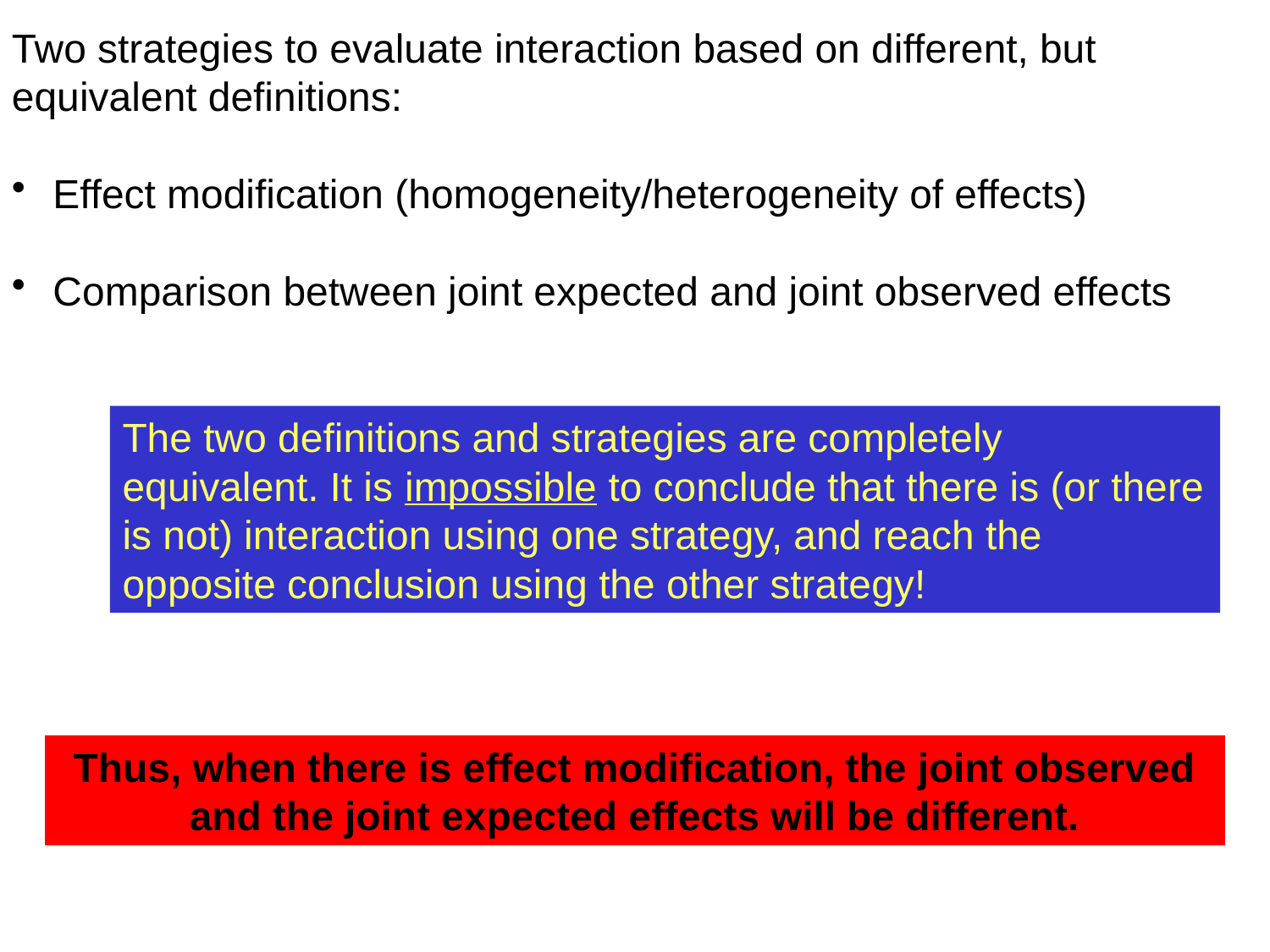

Two strategies to evaluate interaction based on different, but equivalent definitions:

 Effect modification (homogeneity/heterogeneity of effects)

 Comparison between joint expected and joint observed effects

The two definitions and strategies are completely equivalent. It is impossible to conclude that there is (or there is not) interaction using one strategy, and reach the opposite conclusion using the other strategy!

Thus, when there is effect modification, the joint observed and the joint expected effects will be different.